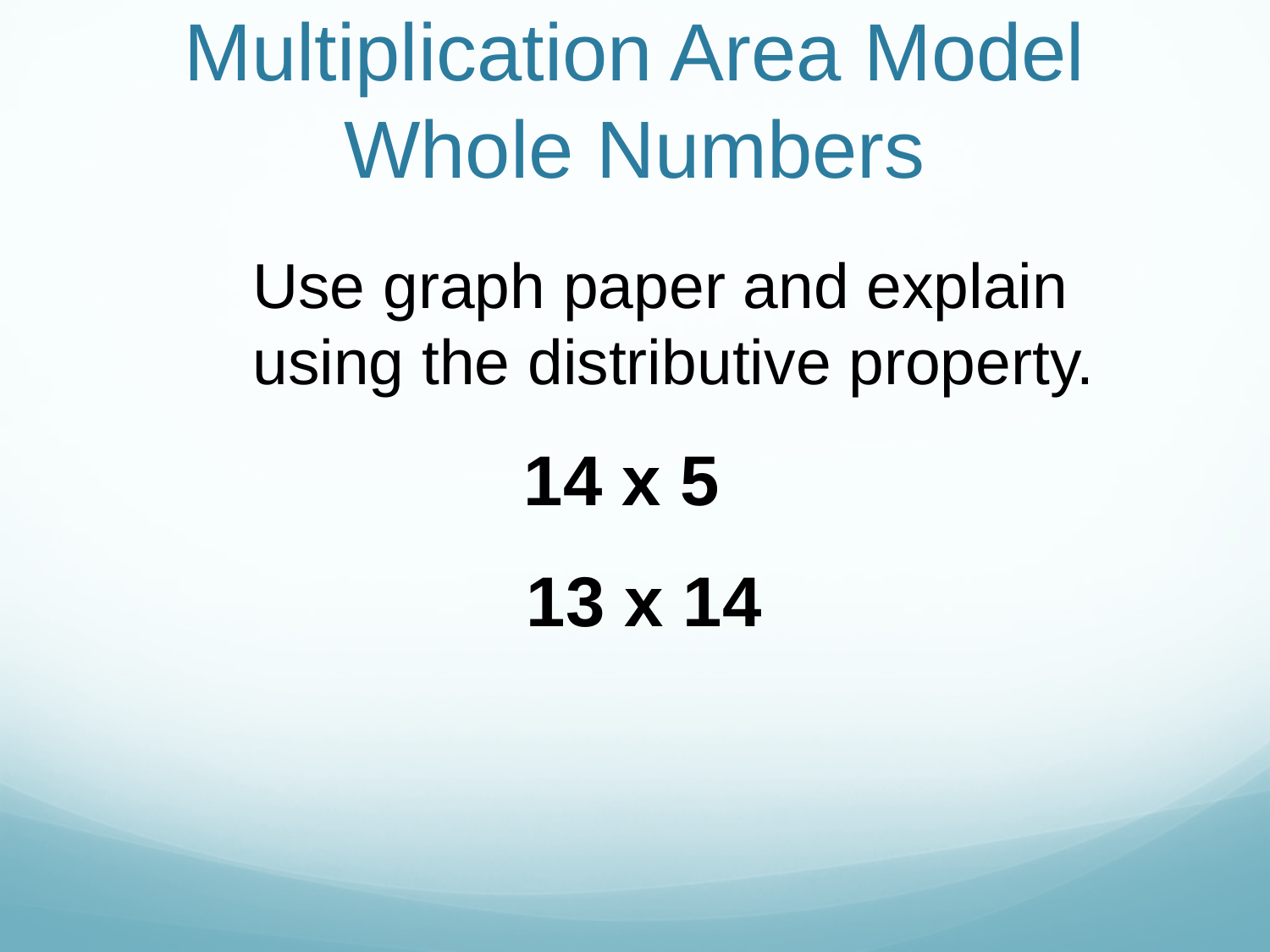

# Multiplication Area Model Whole Numbers
Use graph paper and explain
using the distributive property.
14 x 5
13 x 14